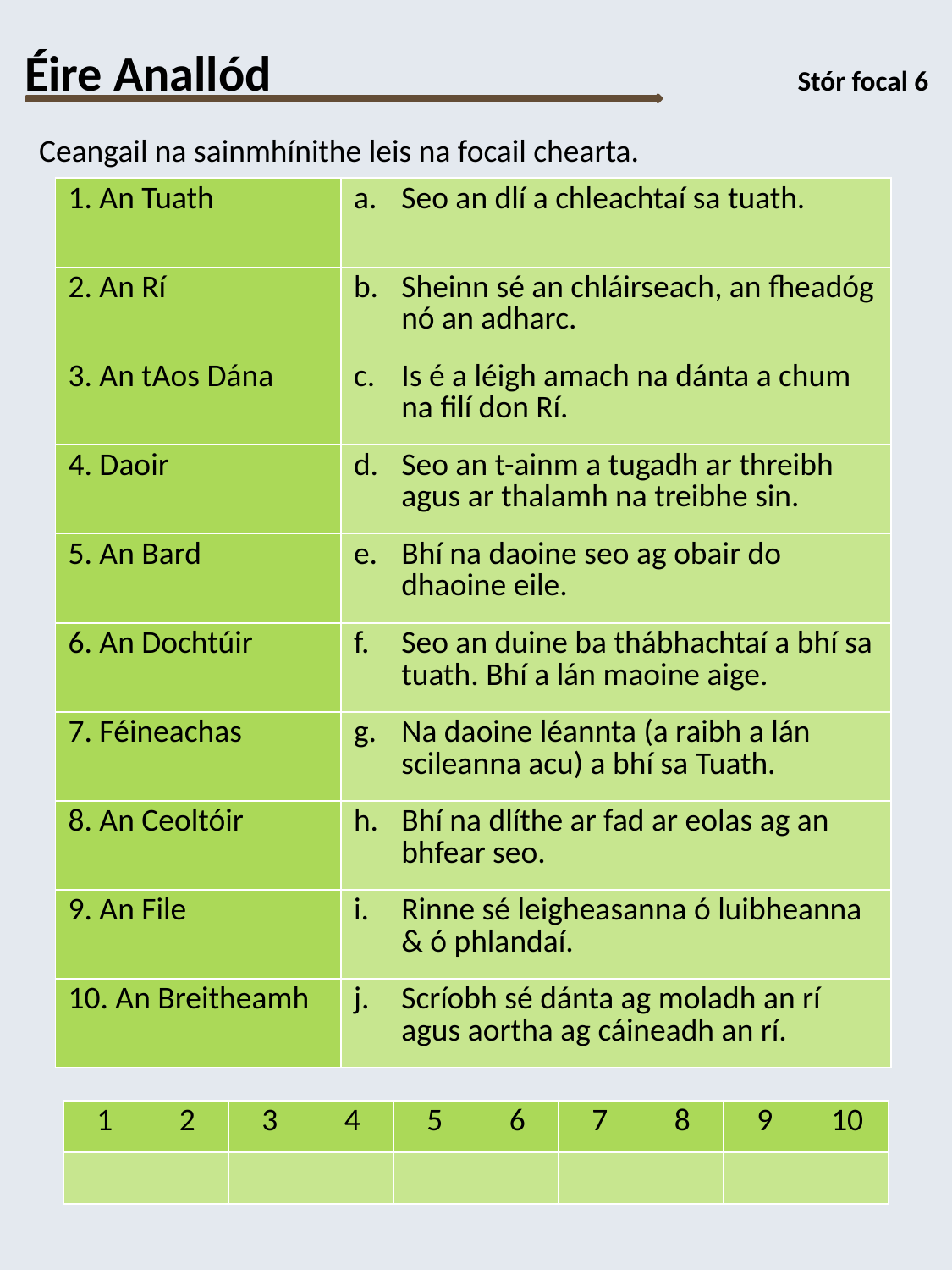

Éire Anallód					 Stór focal 6

Ceangail na sainmhínithe leis na focail chearta.
| 1. An Tuath | Seo an dlí a chleachtaí sa tuath. |
| --- | --- |
| 2. An Rí | Sheinn sé an chláirseach, an fheadóg nó an adharc. |
| 3. An tAos Dána | Is é a léigh amach na dánta a chum na filí don Rí. |
| 4. Daoir | Seo an t-ainm a tugadh ar threibh agus ar thalamh na treibhe sin. |
| 5. An Bard | Bhí na daoine seo ag obair do dhaoine eile. |
| 6. An Dochtúir | Seo an duine ba thábhachtaí a bhí sa tuath. Bhí a lán maoine aige. |
| 7. Féineachas | Na daoine léannta (a raibh a lán scileanna acu) a bhí sa Tuath. |
| 8. An Ceoltóir | Bhí na dlíthe ar fad ar eolas ag an bhfear seo. |
| 9. An File | Rinne sé leigheasanna ó luibheanna & ó phlandaí. |
| 10. An Breitheamh | Scríobh sé dánta ag moladh an rí agus aortha ag cáineadh an rí. |
| 1 | 2 | 3 | 4 | 5 | 6 | 7 | 8 | 9 | 10 |
| --- | --- | --- | --- | --- | --- | --- | --- | --- | --- |
|  |  |  |  |  |  |  |  |  |  |